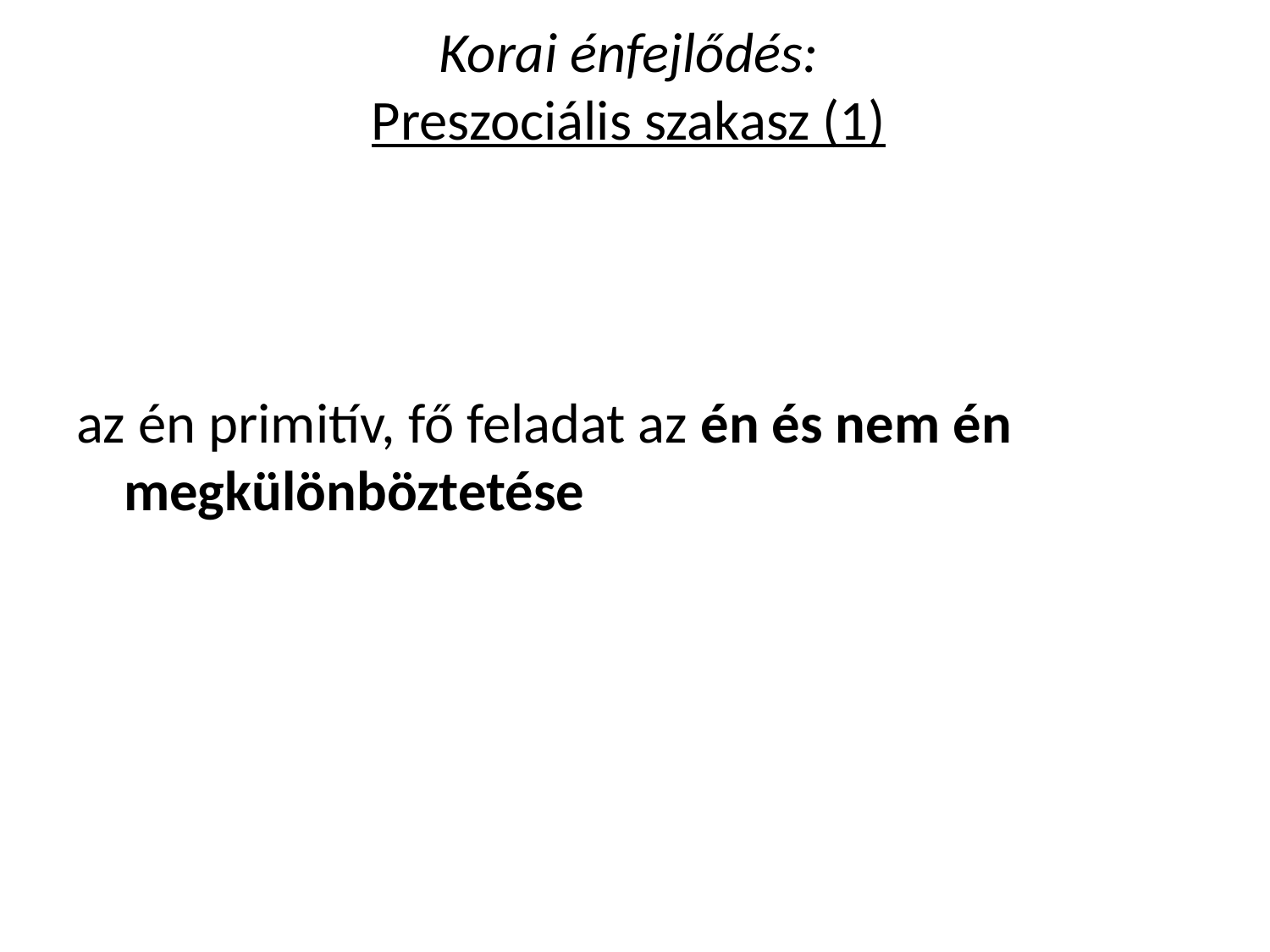

# Korai énfejlődés: Preszociális szakasz (1)

az én primitív, fő feladat az én és nem én megkülönböztetése